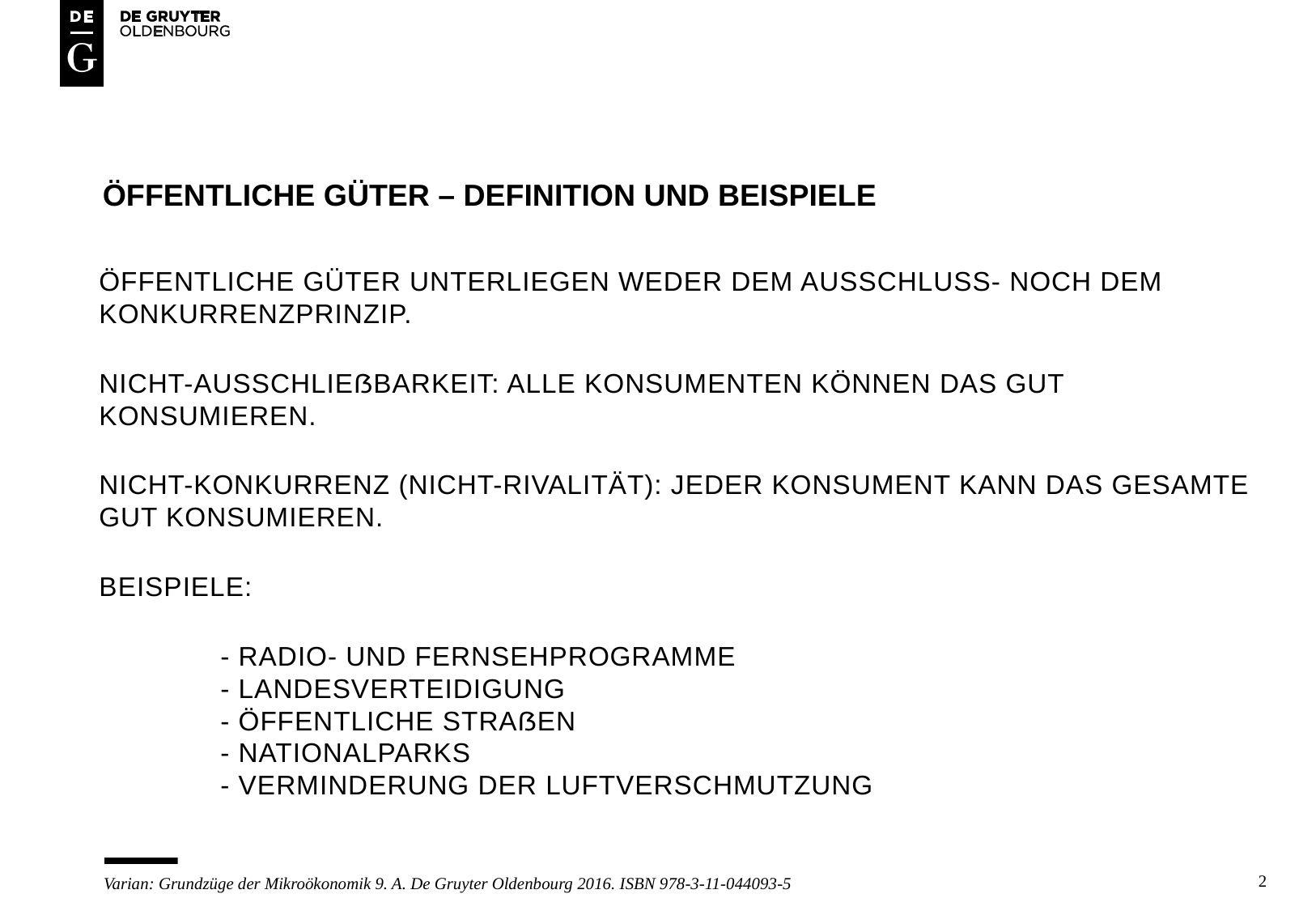

# Öffentliche Güter – Definition und beispiele
Öffentliche Güter unterliegen weder dem ausschluss- noch dem KonkurrenzPrinzip.
Nicht-Ausschließbarkeit: alle konsumenten können das gut konsumieren.
Nicht-konkurrenz (nicht-rivalität): jeder konsument kann das gesamte gut konsumieren.
Beispiele:
	- radio- und fernsehprogramme
	- Landesverteidigung
	- öffentliche straßen
	- nationalparks
	- verminderung der luftverschmutzung
2
Varian: Grundzüge der Mikroökonomik 9. A. De Gruyter Oldenbourg 2016. ISBN 978-3-11-044093-5